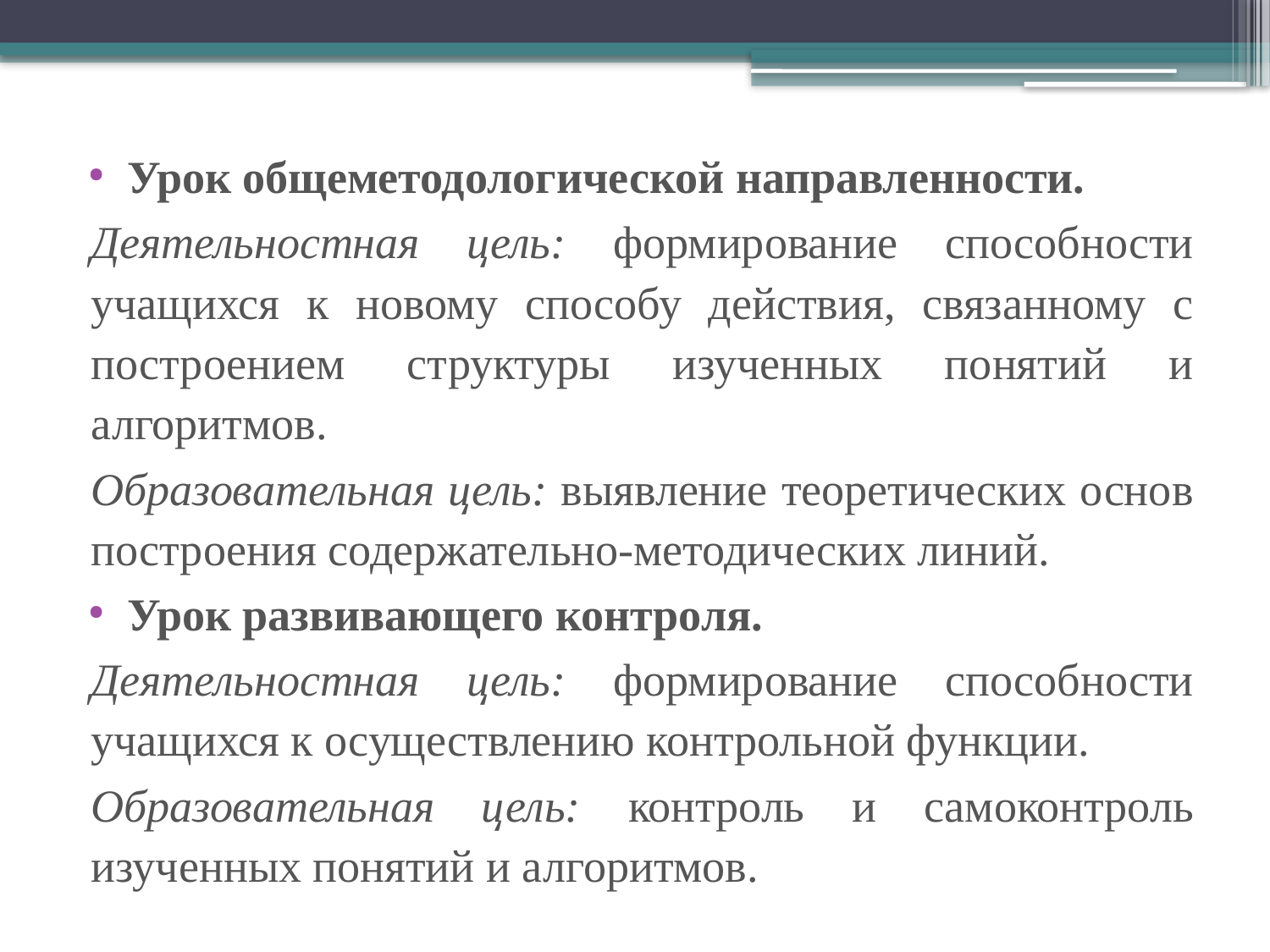

Урок общеметодологической направленности.
Деятельностная цель: формирование способности учащихся к новому способу действия, связанному с построением структуры изученных понятий и алгоритмов.
Образовательная цель: выявление теоретических основ построения содержательно-методических линий.
Урок развивающего контроля.
Деятельностная цель: формирование способности учащихся к осуществлению контрольной функции.
Образовательная цель: контроль и самоконтроль изученных понятий и алгоритмов.